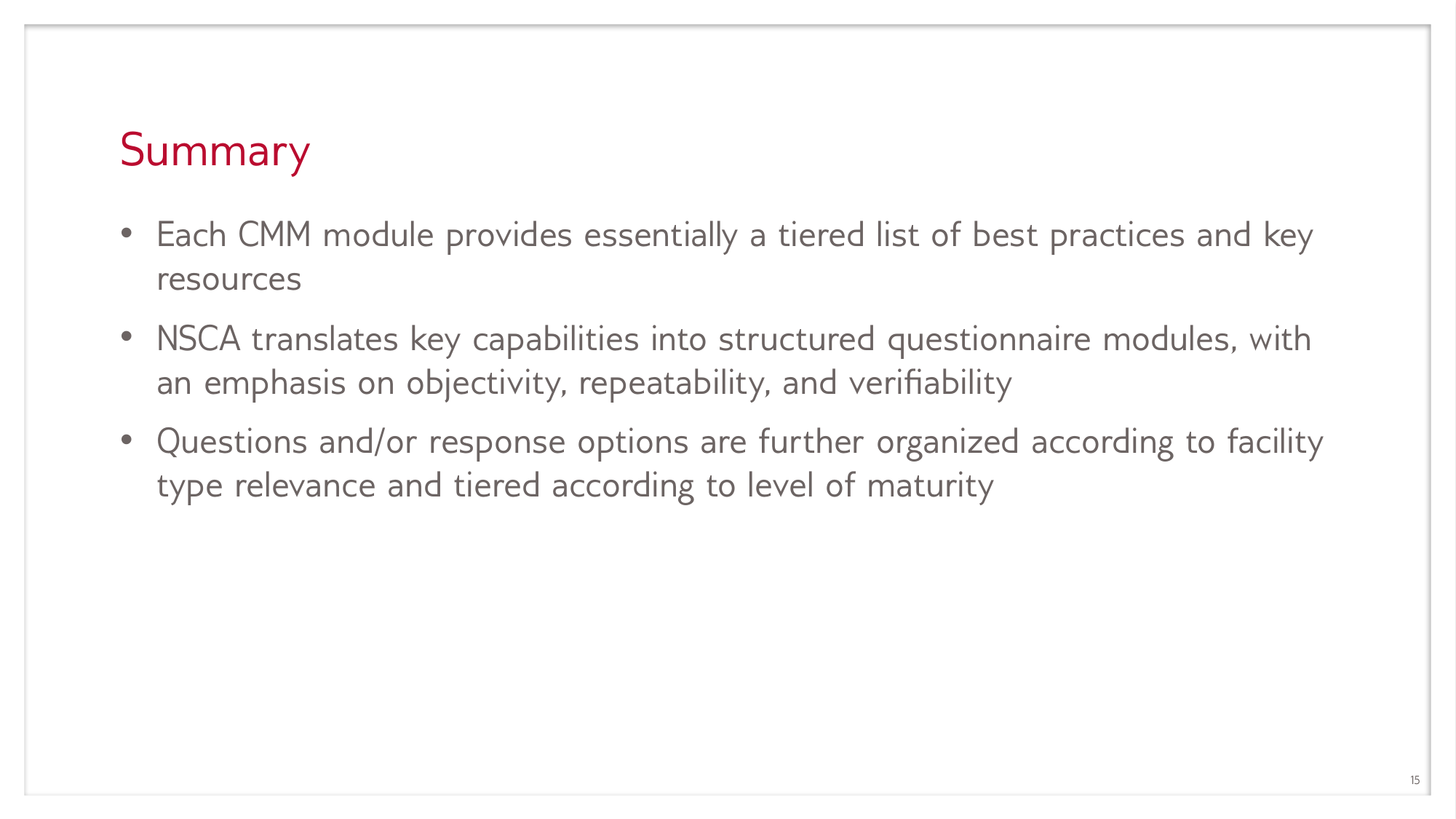

# Summary
Each CMM module provides essentially a tiered list of best practices and key resources
NSCA translates key capabilities into structured questionnaire modules, with an emphasis on objectivity, repeatability, and verifiability
Questions and/or response options are further organized according to facility type relevance and tiered according to level of maturity

15